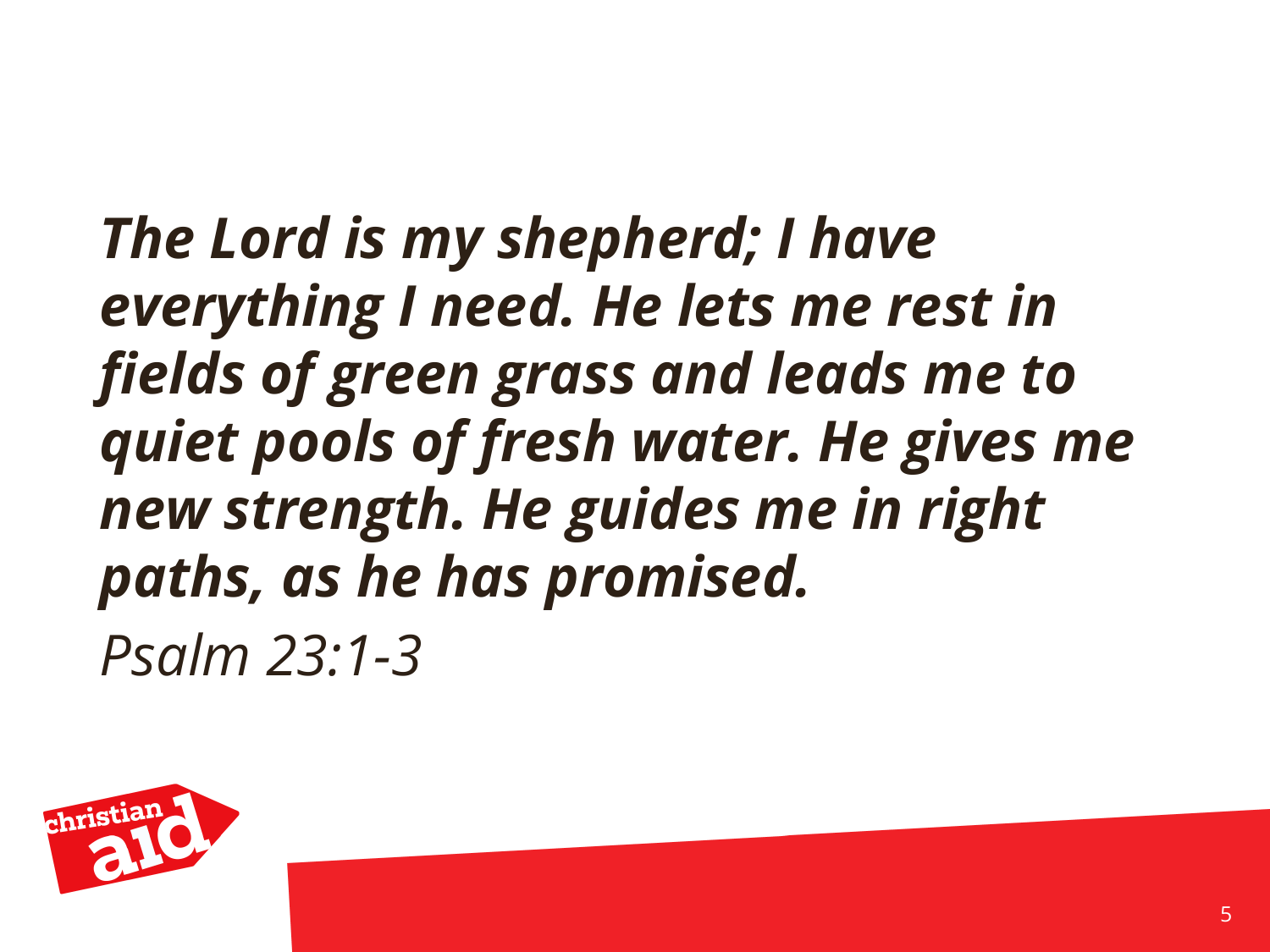

#
The Lord is my shepherd; I have everything I need. He lets me rest in fields of green grass and leads me to quiet pools of fresh water. He gives me new strength. He guides me in right paths, as he has promised.
Psalm 23:1-3

5